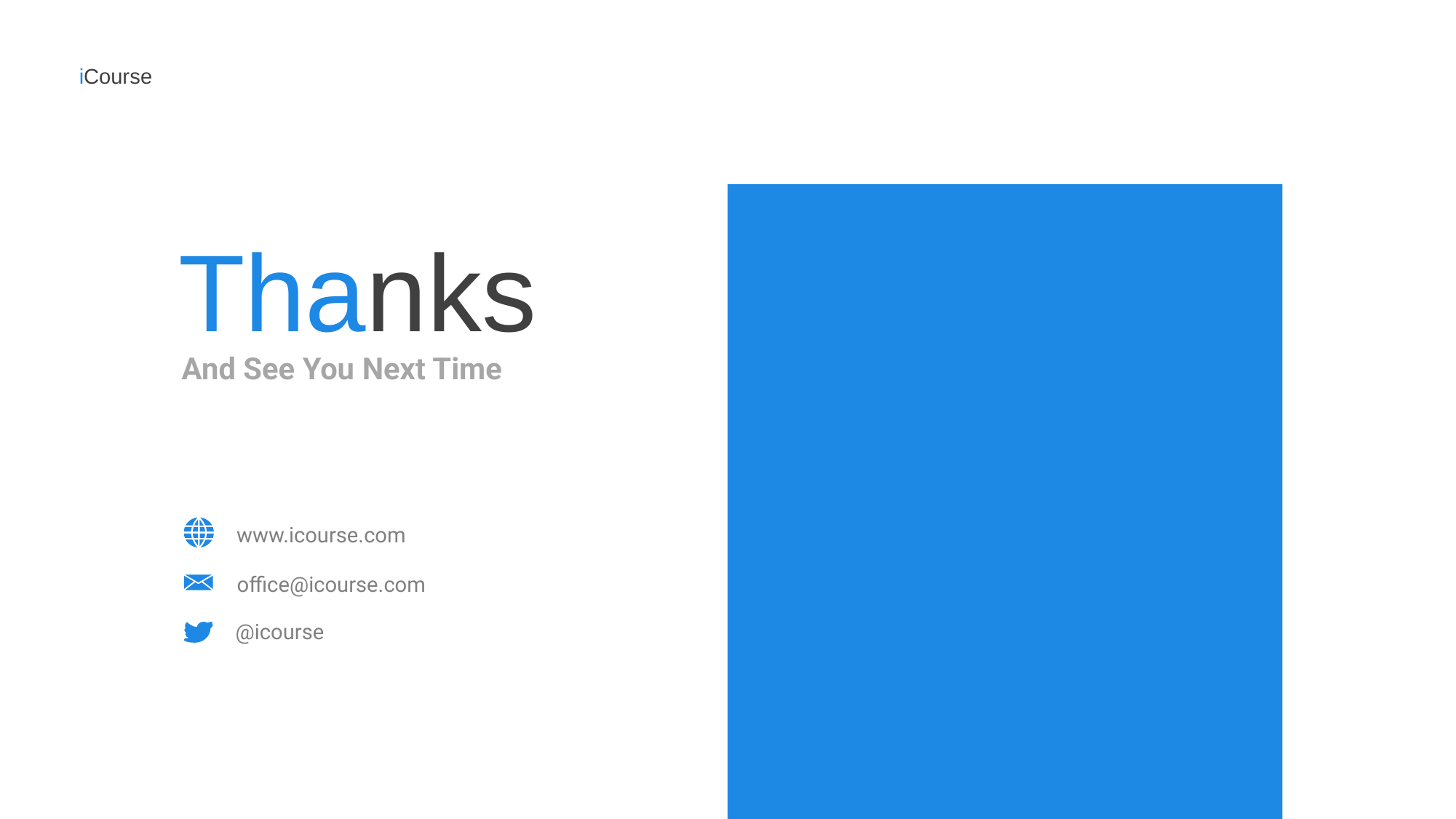

iCourse
Thanks
And See You Next Time
www.icourse.com

office@icourse.com

@icourse